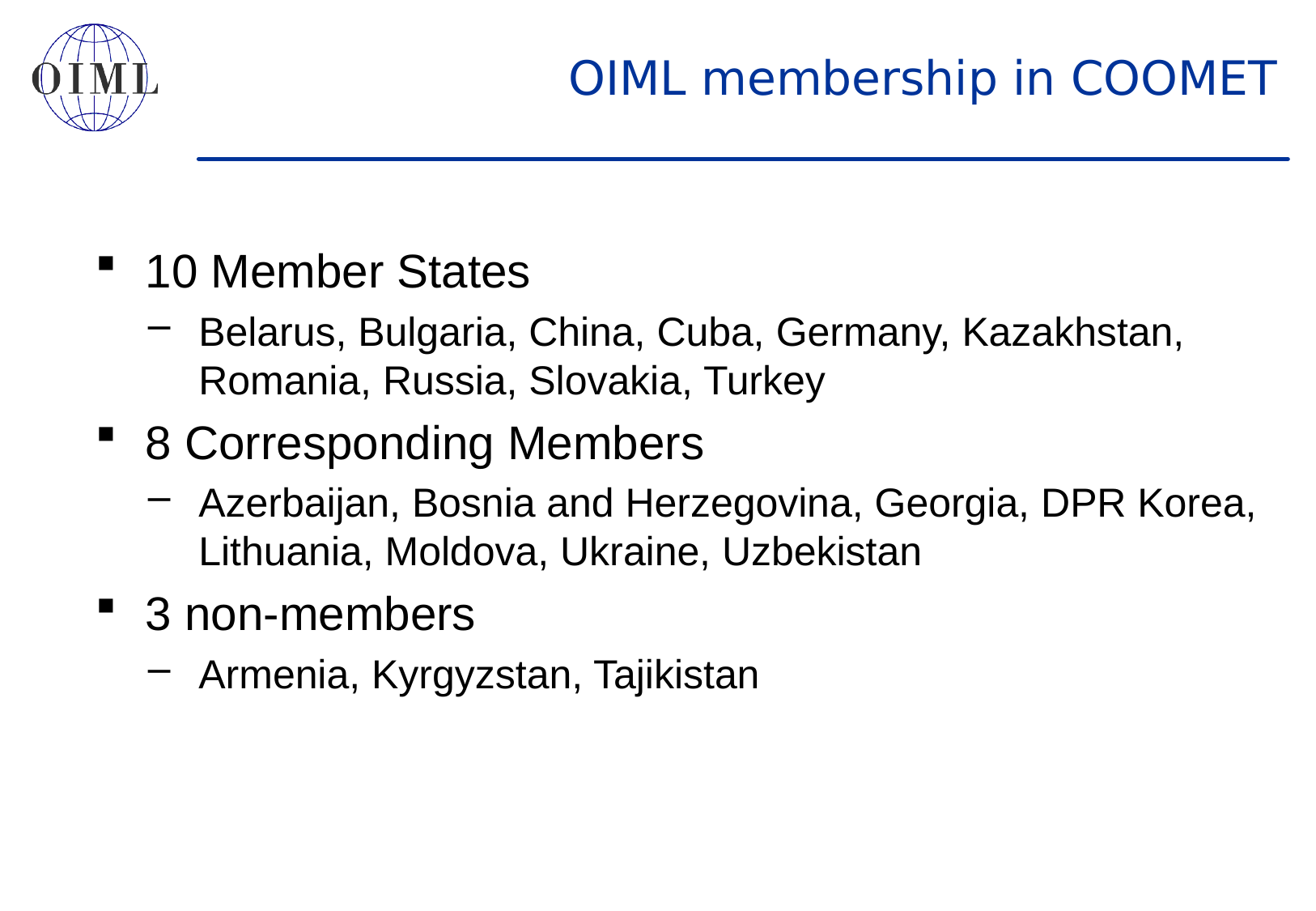

# OIML membership in COOMET

10 Member States
Belarus, Bulgaria, China, Cuba, Germany, Kazakhstan, Romania, Russia, Slovakia, Turkey
8 Corresponding Members
Azerbaijan, Bosnia and Herzegovina, Georgia, DPR Korea, Lithuania, Moldova, Ukraine, Uzbekistan
3 non-members
Armenia, Kyrgyzstan, Tajikistan